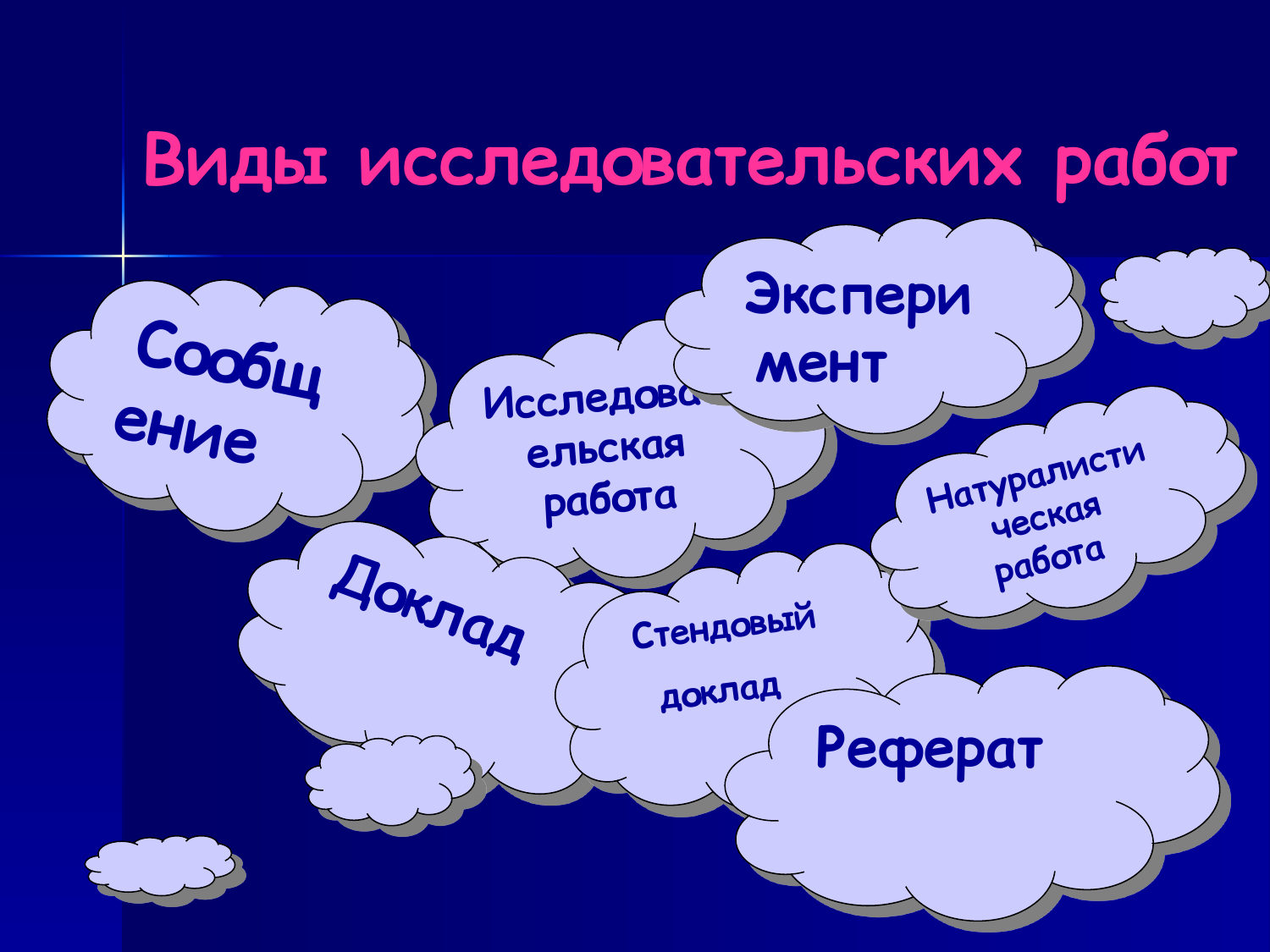

# Виды исследовательских работ
Эксперимент

Сообщение
Исследовательская работа
Натуралистическая работа
Доклад
Стендовый доклад
Реферат